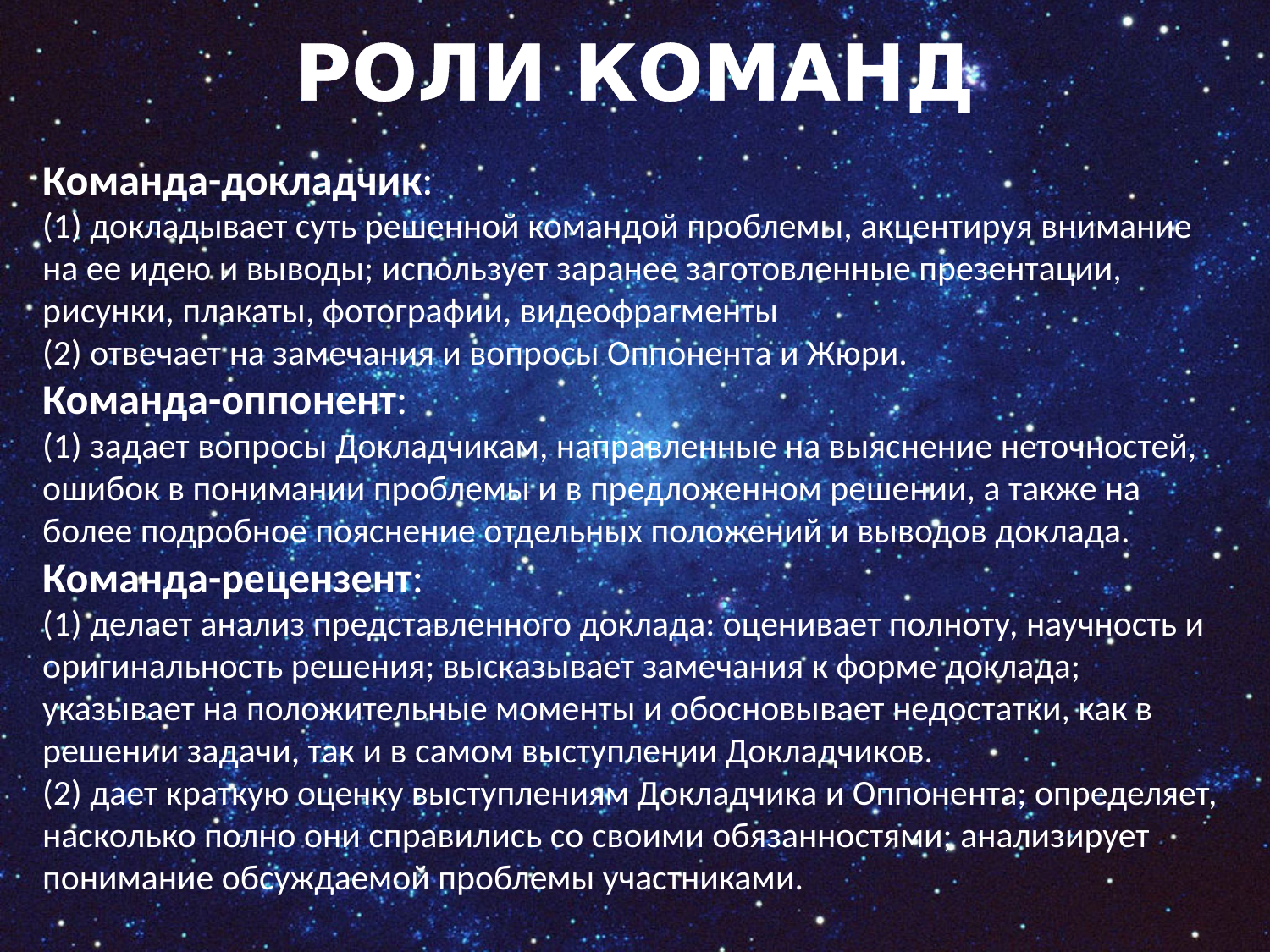

РОЛИ КОМАНД
Команда-докладчик:
(1) докладывает суть решенной командой проблемы, акцентируя внимание на ее идею и выводы; использует заранее заготовленные презентации, рисунки, плакаты, фотографии, видеофрагменты
(2) отвечает на замечания и вопросы Оппонента и Жюри.
Команда-оппонент:
(1) задает вопросы Докладчикам, направленные на выяснение неточностей, ошибок в понимании проблемы и в предложенном решении, а также на более подробное пояснение отдельных положений и выводов доклада.
Команда-рецензент:
(1) делает анализ представленного доклада: оценивает полноту, научность и оригинальность решения; высказывает замечания к форме доклада; указывает на положительные моменты и обосновывает недостатки, как в решении задачи, так и в самом выступлении Докладчиков.
(2) дает краткую оценку выступлениям Докладчика и Оппонента; определяет, насколько полно они справились со своими обязанностями; анализирует понимание обсуждаемой проблемы участниками.